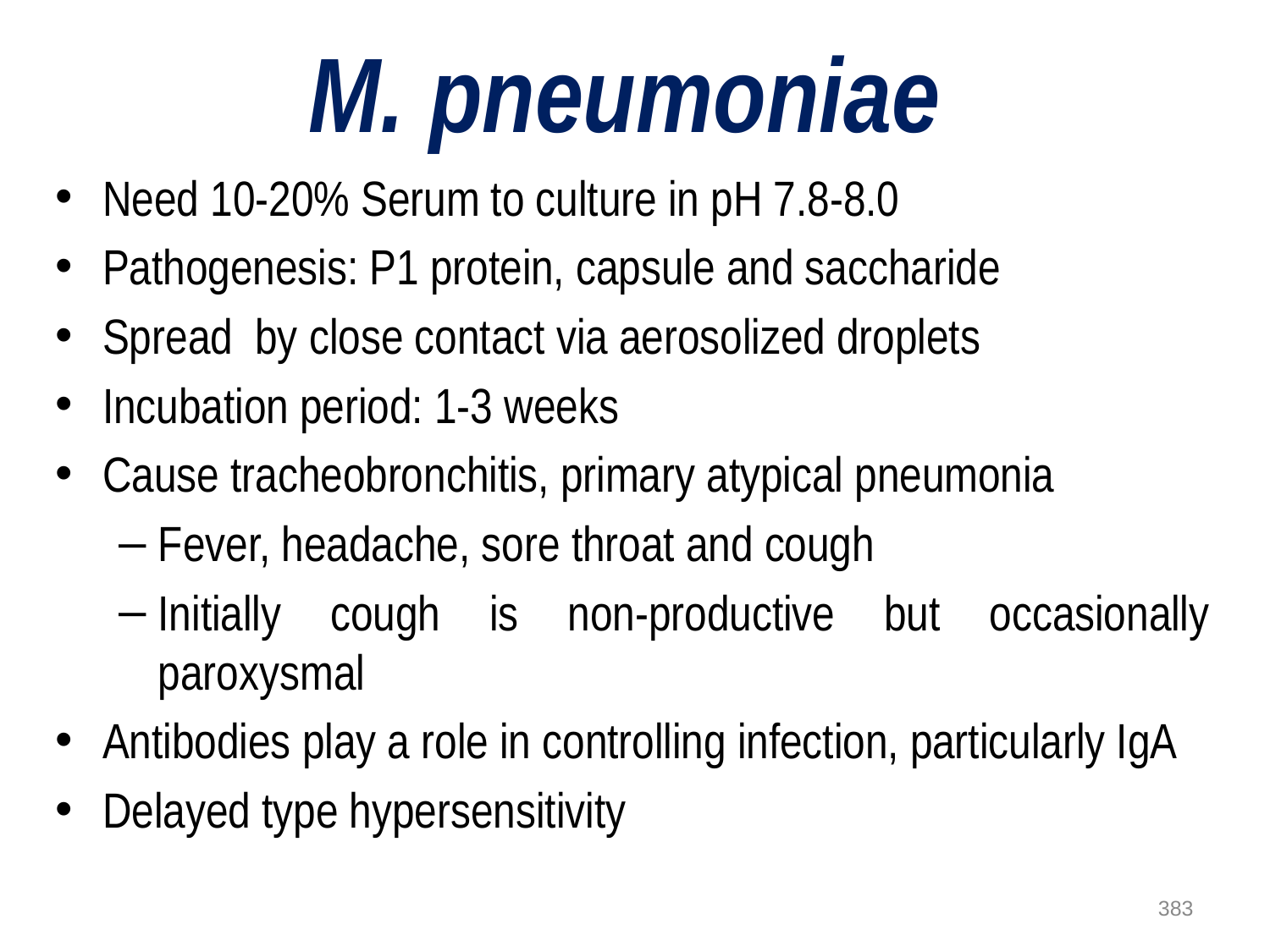

# M. pneumoniae
Need 10-20% Serum to culture in pH 7.8-8.0
Pathogenesis: P1 protein, capsule and saccharide
Spread  by close contact via aerosolized droplets
Incubation period: 1-3 weeks
Cause tracheobronchitis, primary atypical pneumonia
Fever, headache, sore throat and cough
Initially cough is non-productive but occasionally paroxysmal
Antibodies play a role in controlling infection, particularly IgA
Delayed type hypersensitivity

383